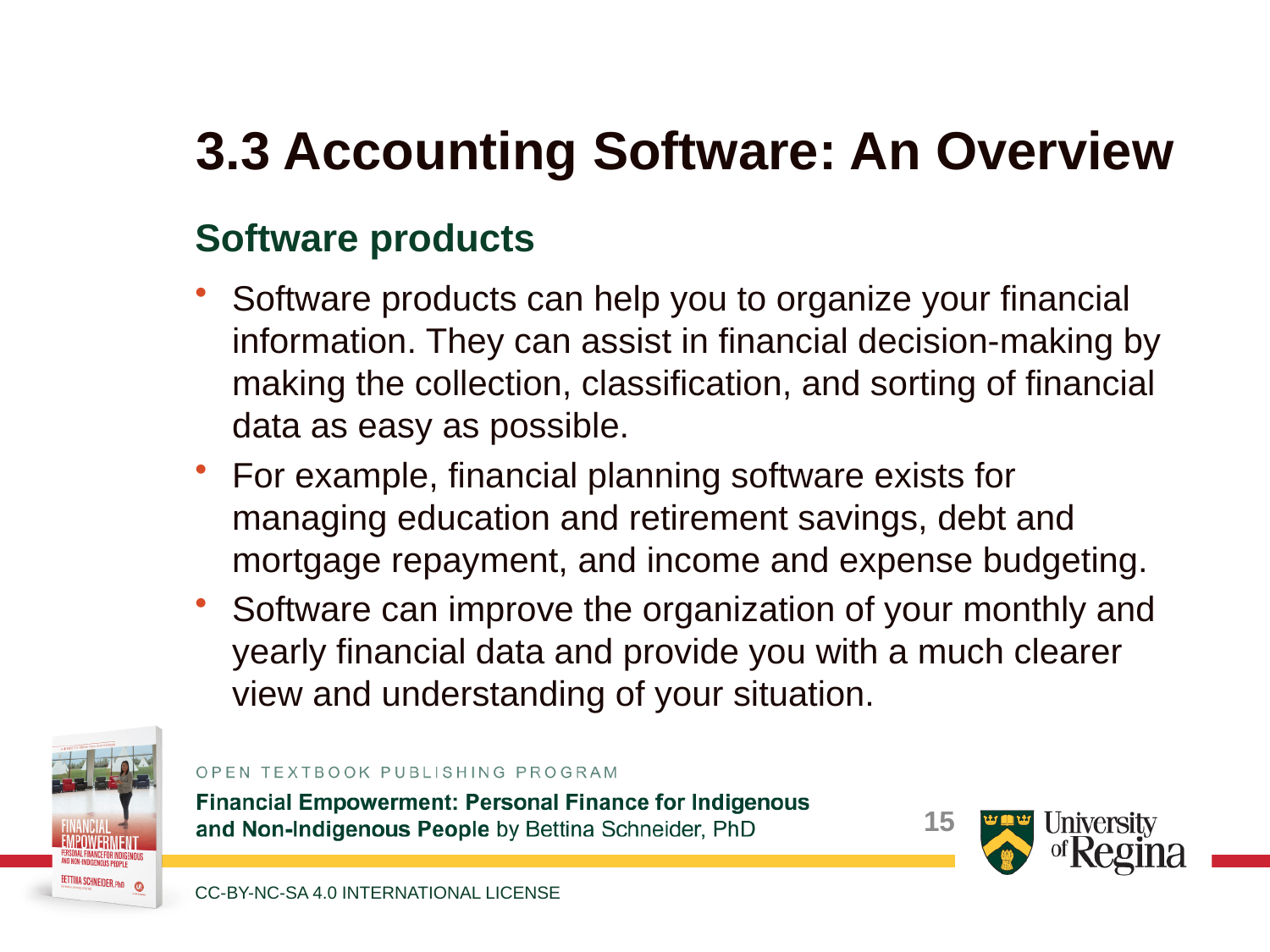

# 3.3 Accounting Software: An Overview
Software products
Software products can help you to organize your financial information. They can assist in financial decision-making by making the collection, classification, and sorting of financial data as easy as possible.
For example, financial planning software exists for managing education and retirement savings, debt and mortgage repayment, and income and expense budgeting.
Software can improve the organization of your monthly and yearly financial data and provide you with a much clearer view and understanding of your situation.

CC-BY-NC-SA 4.0 INTERNATIONAL LICENSE